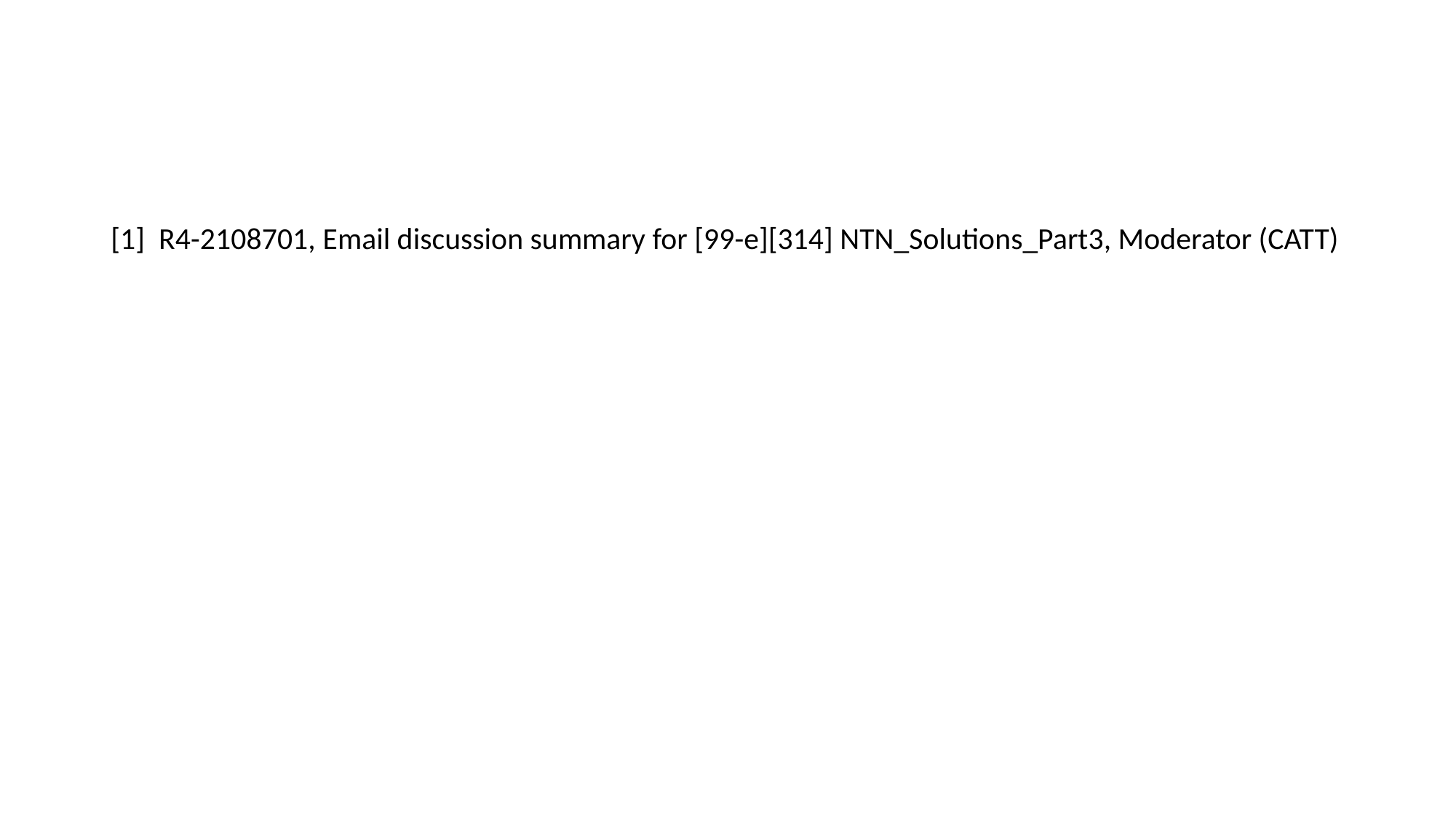

[1]  R4-2108701, Email discussion summary for [99-e][314] NTN_Solutions_Part3, Moderator (CATT)